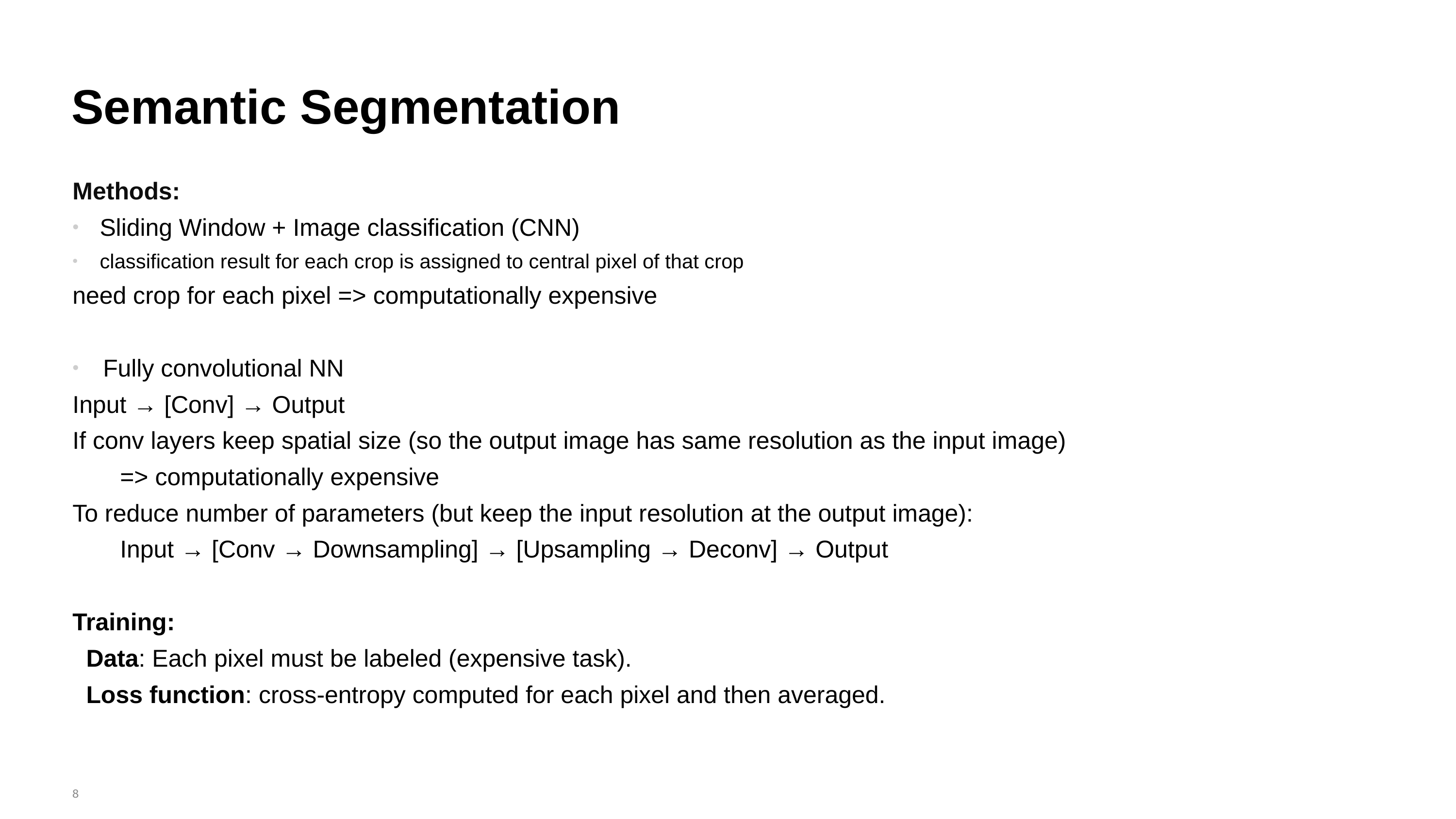

# Semantic Segmentation
Methods:
Sliding Window + Image classification (CNN)
classification result for each crop is assigned to central pixel of that crop
need crop for each pixel => computationally expensive

Fully convolutional NN
Input → [Conv] → Output
If conv layers keep spatial size (so the output image has same resolution as the input image)
       => computationally expensive
To reduce number of parameters (but keep the input resolution at the output image):
       Input → [Conv → Downsampling] → [Upsampling → Deconv] → Output

Training:
  Data: Each pixel must be labeled (expensive task).
  Loss function: cross-entropy computed for each pixel and then averaged.